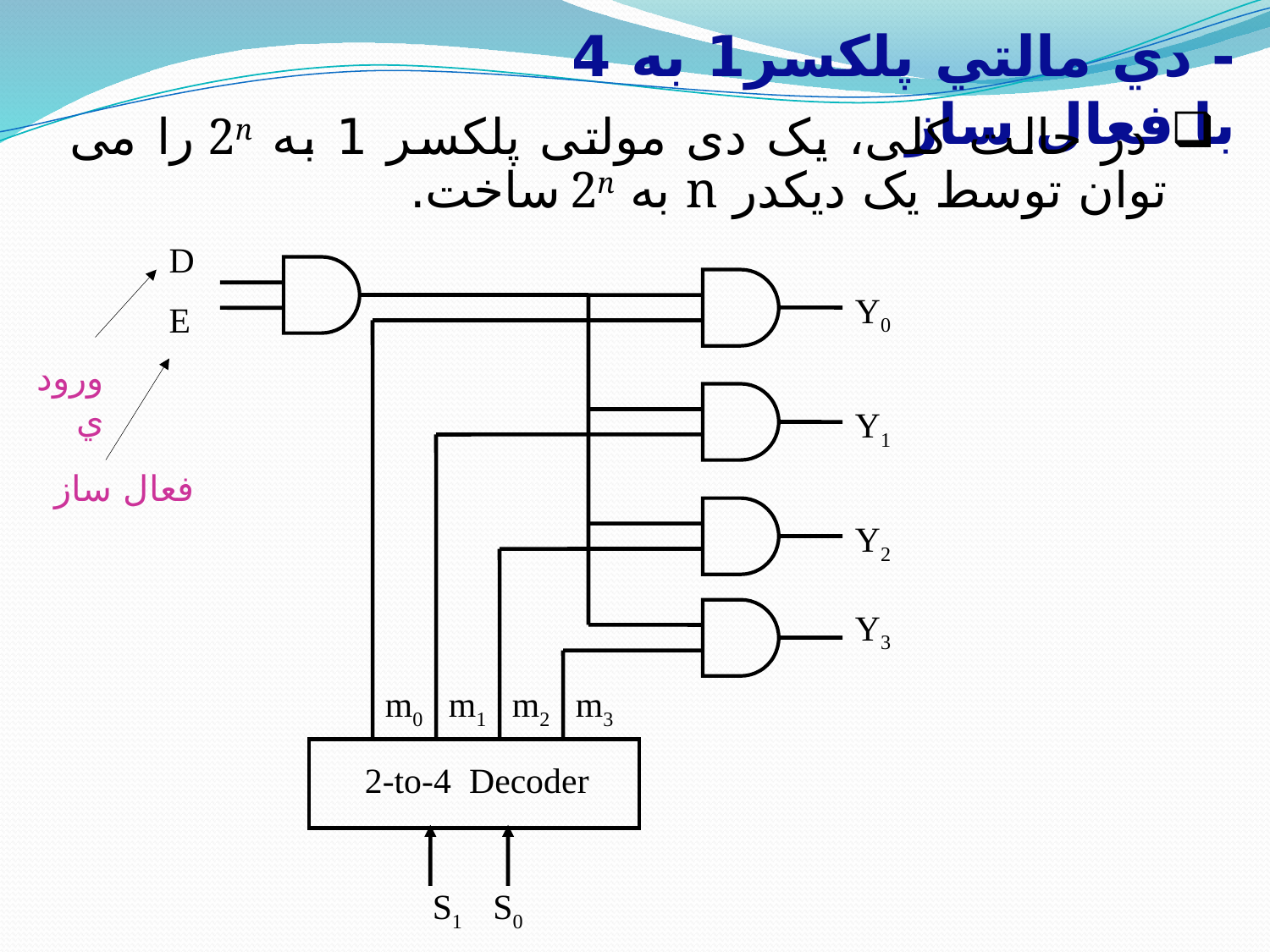

- دي مالتي پلكسر1 به 4 با فعال ساز
 در حالت کلی، یک دی مولتی پلکسر 1 به 2n را می توان توسط یک دیکدر n به 2n ساخت.
D
E

Y0

Y1

فعال ساز

Y2

Y3

m0
m1
m2
m3

  2-to-4  Decoder

ورودي

  S1      S0